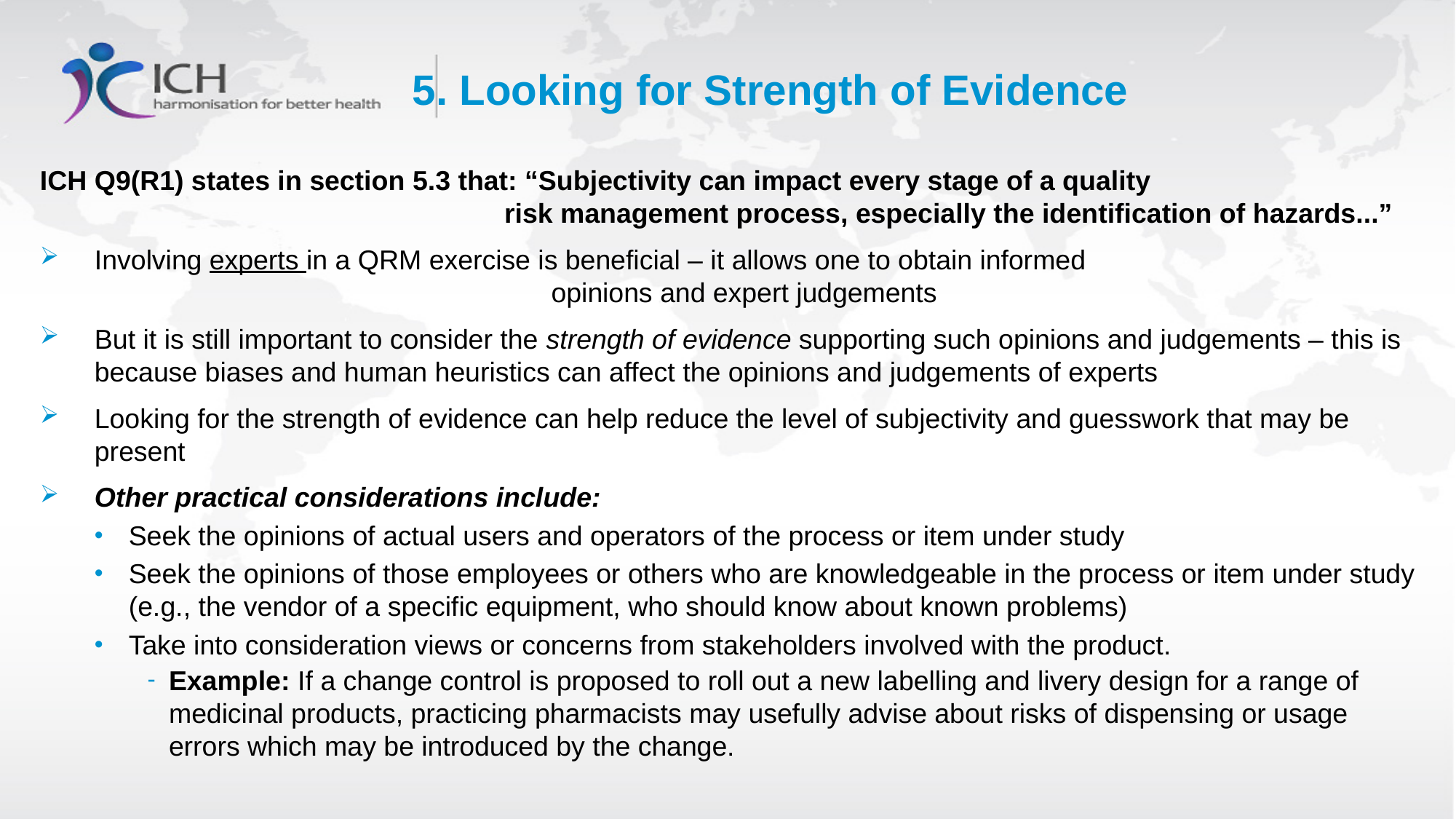

# 5. Looking for Strength of Evidence
ICH Q9(R1) states in section 5.3 that: “Subjectivity can impact every stage of a quality                                                                                                 risk management process, especially the identification of hazards...”
Involving experts in a QRM exercise is beneficial – it allows one to obtain informed                                                                                                         opinions and expert judgements
But it is still important to consider the strength of evidence supporting such opinions and judgements – this is because biases and human heuristics can affect the opinions and judgements of experts
Looking for the strength of evidence can help reduce the level of subjectivity and guesswork that may be present
Other practical considerations include:
Seek the opinions of actual users and operators of the process or item under study
Seek the opinions of those employees or others who are knowledgeable in the process or item under study (e.g., the vendor of a specific equipment, who should know about known problems)
Take into consideration views or concerns from stakeholders involved with the product.
Example: If a change control is proposed to roll out a new la­belling and livery design for a range of medicinal products, practicing pharmacists may usefully ad­vise about risks of dispensing or usage errors which may be introduced by the change.